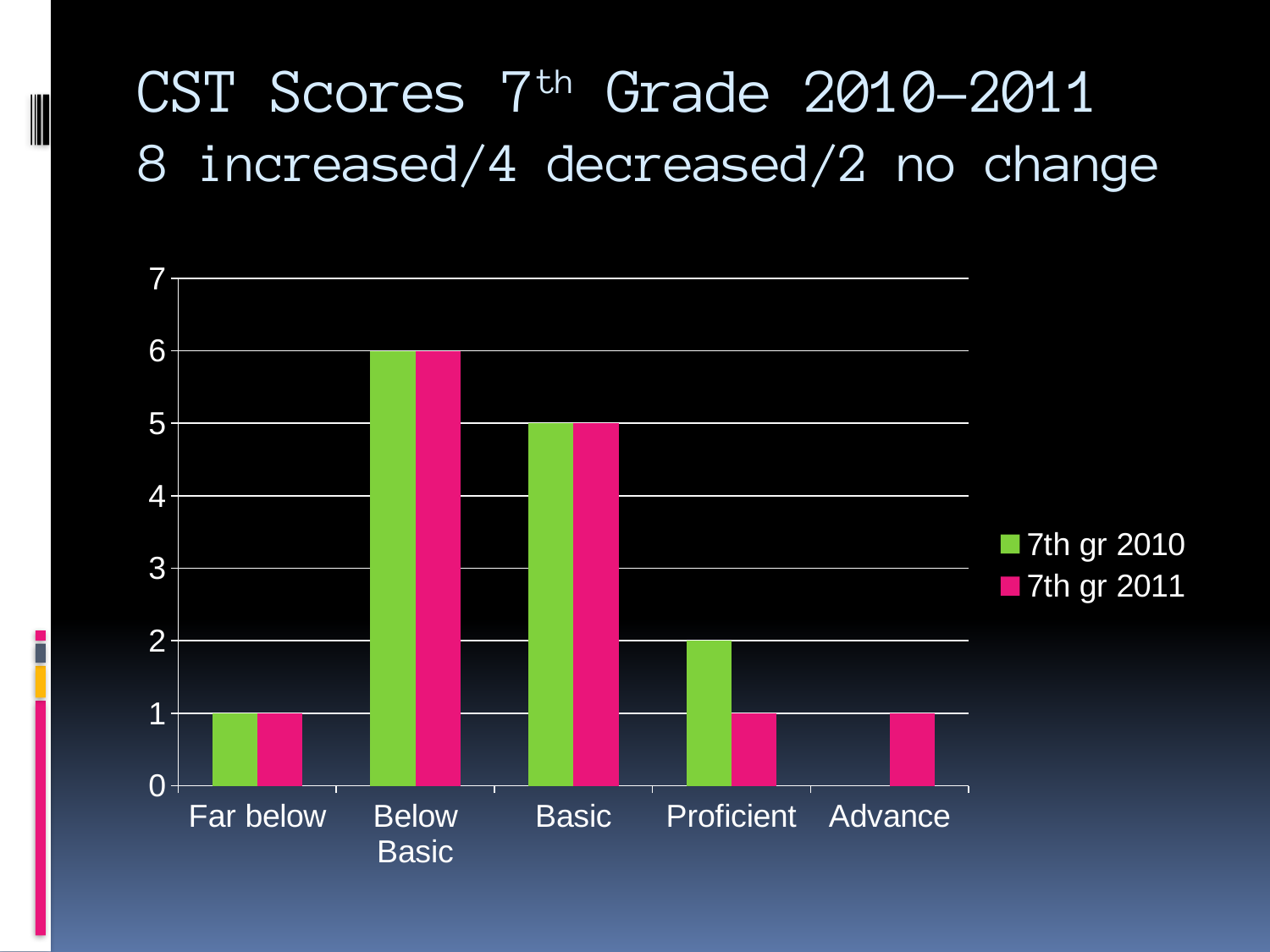

# CST Scores 7th Grade 2010-2011 8 increased/4 decreased/2 no change

### Chart

| Category | 7th gr 2010 | 7th gr 2011 |
|---|---|---|
| Far below | 1.0 | 1.0 |
| Below Basic | 6.0 | 6.0 |
| Basic | 5.0 | 5.0 |
| Proficient | 2.0 | 1.0 |
| Advance | None | 1.0 |